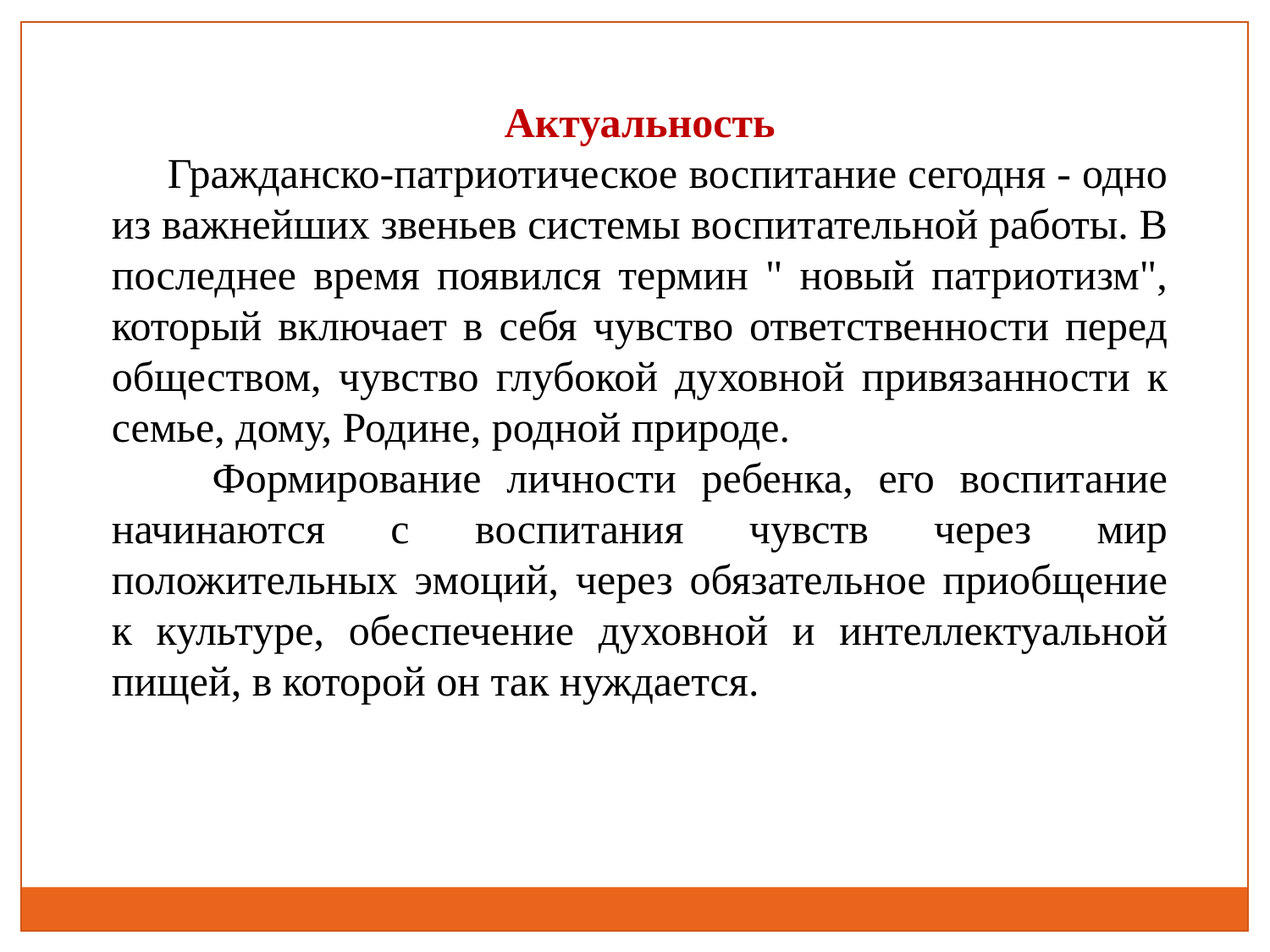

Актуальность
     Гражданско-патриотическое воспитание сегодня - одно из важнейших звеньев системы воспитательной работы. В последнее время появился термин " новый патриотизм", который включает в себя чувство ответственности перед обществом, чувство глубокой духовной привязанности к семье, дому, Родине, родной природе.
    Формирование личности ребенка, его воспитание начинаются с воспитания чувств через мир положительных эмоций, через обязательное приобщение к культуре, обеспечение духовной и интеллектуальной пищей, в которой он так нуждается.